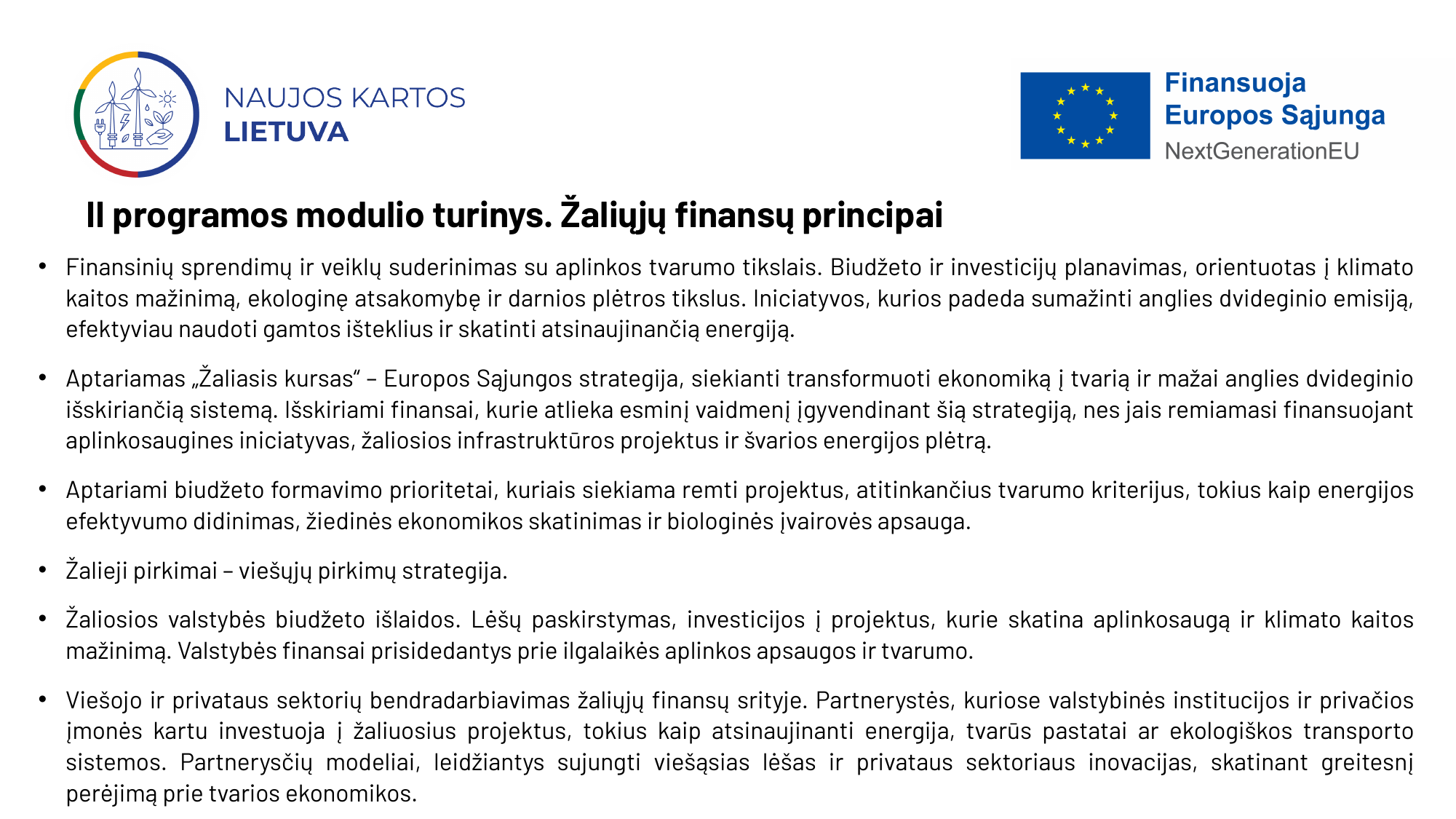

# II programos modulio turinys. Žaliųjų finansų principai
Finansinių sprendimų ir veiklų suderinimas su aplinkos tvarumo tikslais. Biudžeto ir investicijų planavimas, orientuotas į klimato kaitos mažinimą, ekologinę atsakomybę ir darnios plėtros tikslus. Iniciatyvos, kurios padeda sumažinti anglies dvideginio emisiją, efektyviau naudoti gamtos išteklius ir skatinti atsinaujinančią energiją.
Aptariamas „Žaliasis kursas“ – Europos Sąjungos strategija, siekianti transformuoti ekonomiką į tvarią ir mažai anglies dvideginio išskiriančią sistemą. Išskiriami finansai, kurie atlieka esminį vaidmenį įgyvendinant šią strategiją, nes jais remiamasi finansuojant aplinkosaugines iniciatyvas, žaliosios infrastruktūros projektus ir švarios energijos plėtrą.
Aptariami biudžeto formavimo prioritetai, kuriais siekiama remti projektus, atitinkančius tvarumo kriterijus, tokius kaip energijos efektyvumo didinimas, žiedinės ekonomikos skatinimas ir biologinės įvairovės apsauga.
Žalieji pirkimai – viešųjų pirkimų strategija.
Žaliosios valstybės biudžeto išlaidos. Lėšų paskirstymas, investicijos į projektus, kurie skatina aplinkosaugą ir klimato kaitos mažinimą. Valstybės finansai prisidedantys prie ilgalaikės aplinkos apsaugos ir tvarumo.
Viešojo ir privataus sektorių bendradarbiavimas žaliųjų finansų srityje. Partnerystės, kuriose valstybinės institucijos ir privačios įmonės kartu investuoja į žaliuosius projektus, tokius kaip atsinaujinanti energija, tvarūs pastatai ar ekologiškos transporto sistemos. Partnerysčių modeliai, leidžiantys sujungti viešąsias lėšas ir privataus sektoriaus inovacijas, skatinant greitesnį perėjimą prie tvarios ekonomikos.